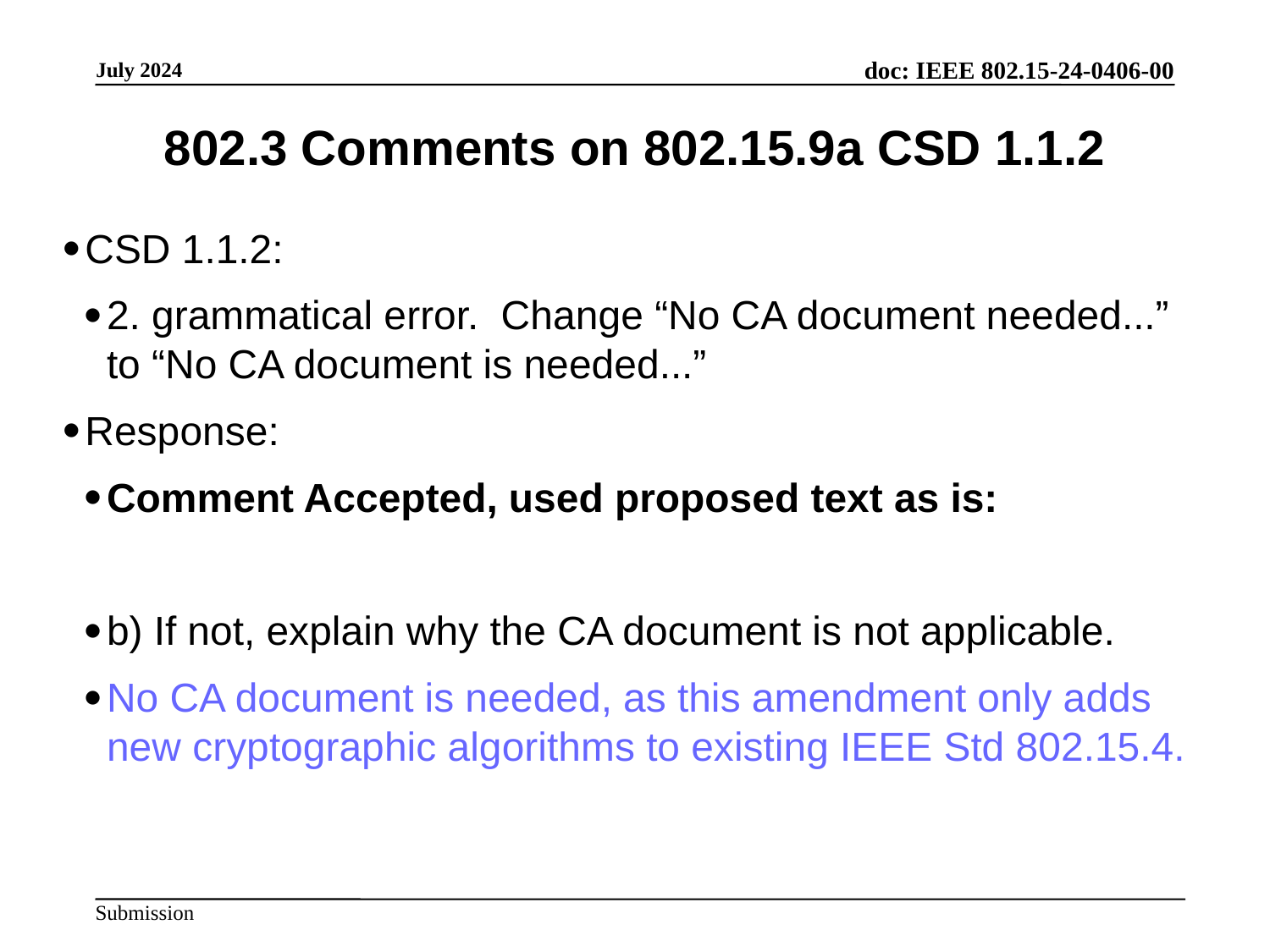

802.3 Comments on 802.15.9a CSD 1.1.2
CSD 1.1.2:
2. grammatical error.  Change “No CA document needed...” to “No CA document is needed...”
Response:
Comment Accepted, used proposed text as is:

b) If not, explain why the CA document is not applicable.
No CA document is needed, as this amendment only adds new cryptographic algorithms to existing IEEE Std 802.15.4.